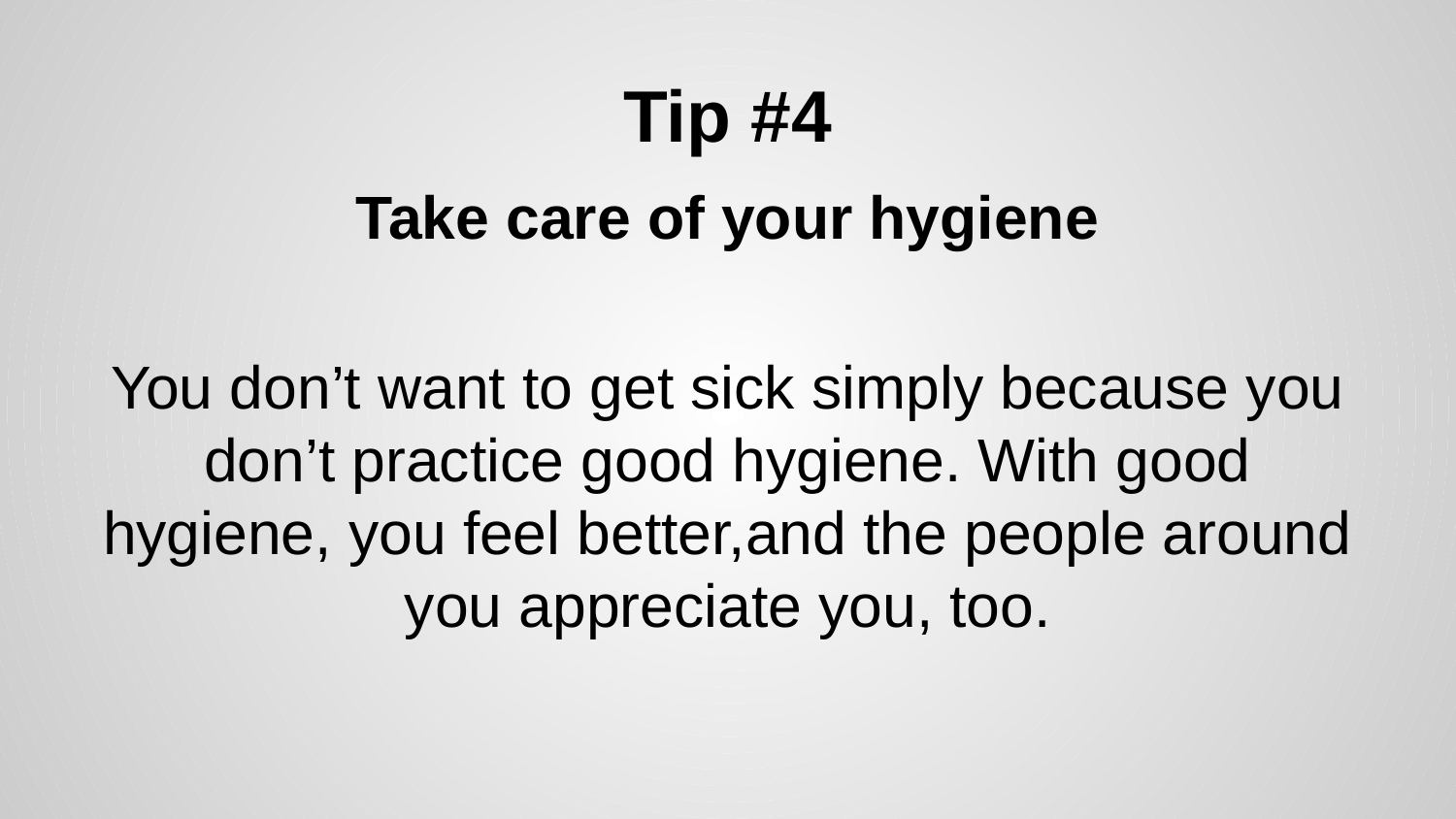

# Tip #4

Take care of your hygiene

You don’t want to get sick simply because you don’t practice good hygiene. With good hygiene, you feel better,and the people around you appreciate you, too.